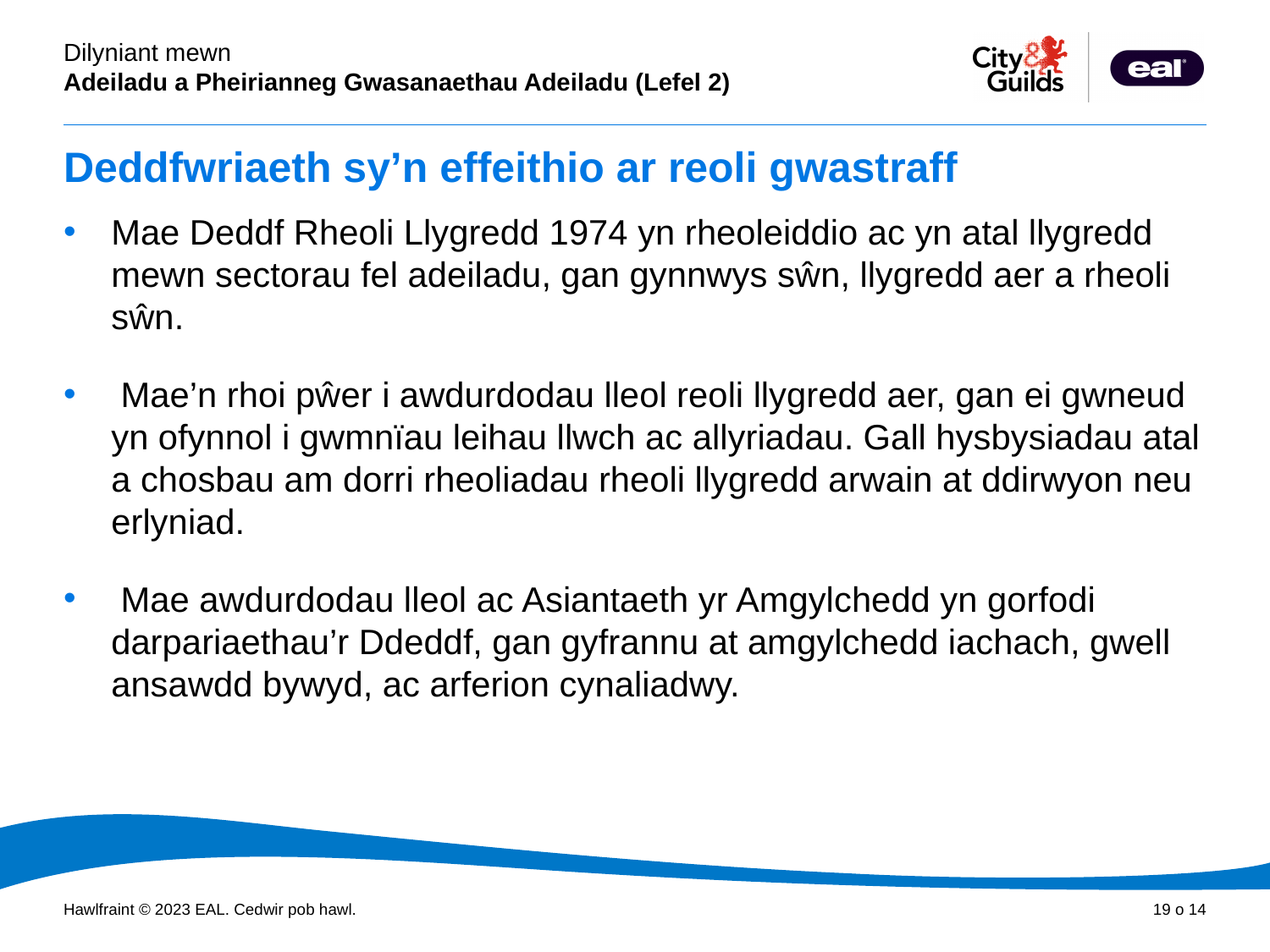

# Deddfwriaeth sy’n effeithio ar reoli gwastraff
Mae Deddf Rheoli Llygredd 1974 yn rheoleiddio ac yn atal llygredd mewn sectorau fel adeiladu, gan gynnwys sŵn, llygredd aer a rheoli sŵn.
 Mae’n rhoi pŵer i awdurdodau lleol reoli llygredd aer, gan ei gwneud yn ofynnol i gwmnïau leihau llwch ac allyriadau. Gall hysbysiadau atal a chosbau am dorri rheoliadau rheoli llygredd arwain at ddirwyon neu erlyniad.
 Mae awdurdodau lleol ac Asiantaeth yr Amgylchedd yn gorfodi darpariaethau’r Ddeddf, gan gyfrannu at amgylchedd iachach, gwell ansawdd bywyd, ac arferion cynaliadwy.